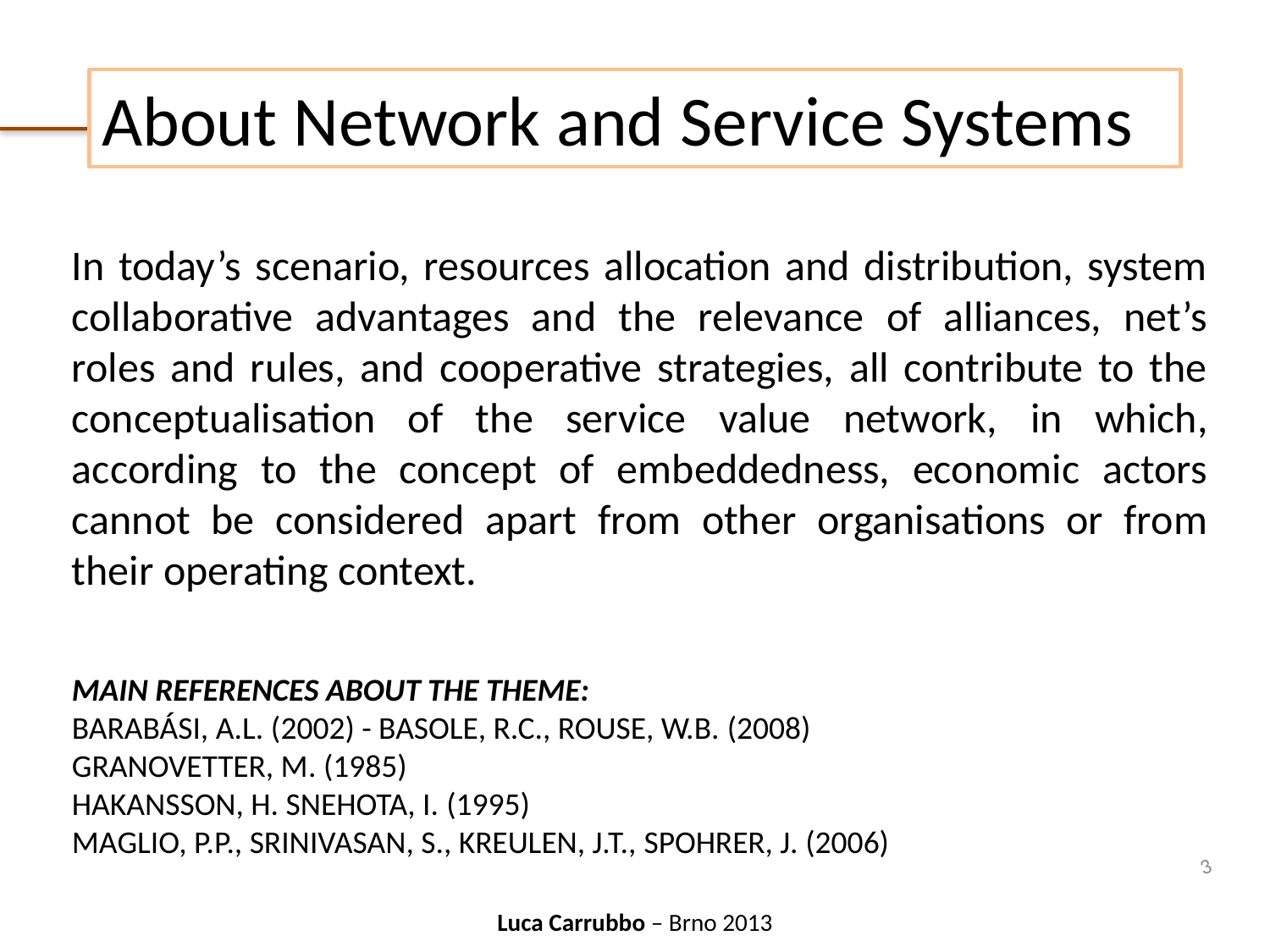

About Network and Service Systems
In today’s scenario, resources allocation and distribution, system collaborative advantages and the relevance of alliances, net’s roles and rules, and cooperative strategies, all contribute to the conceptualisation of the service value network, in which, according to the concept of embeddedness, economic actors cannot be considered apart from other organisations or from their operating context.

Main References about the theme:
Barabási, A.L. (2002) - Basole, R.C., Rouse, W.B. (2008)
Granovetter, M. (1985)
Hakansson, H. Snehota, I. (1995)
Maglio, P.P., Srinivasan, S., Kreulen, J.T., Spohrer, J. (2006)
3